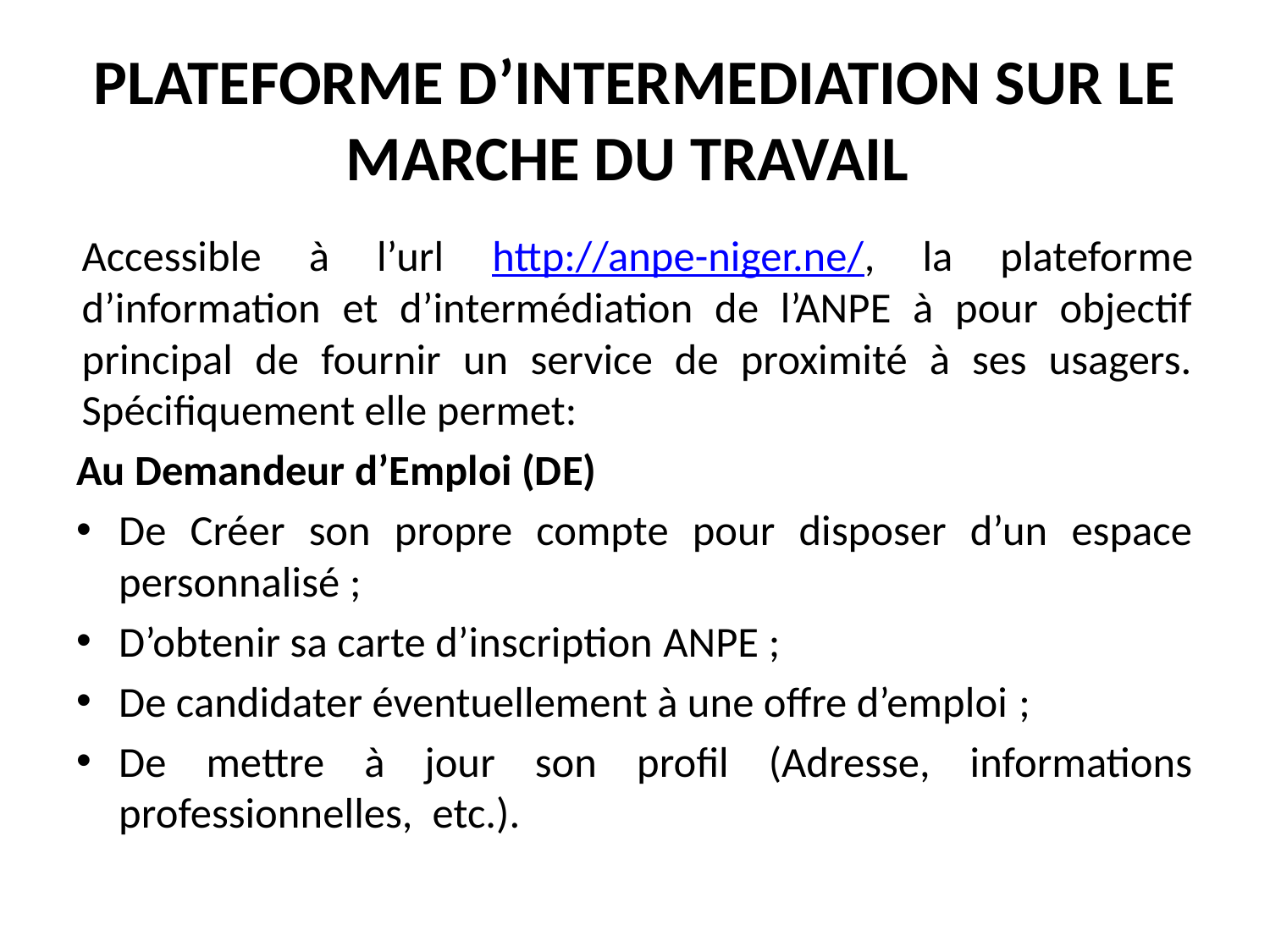

# PLATEFORME D’INTERMEDIATION SUR LE MARCHE DU TRAVAIL
Accessible à l’url http://anpe-niger.ne/, la plateforme d’information et d’intermédiation de l’ANPE à pour objectif principal de fournir un service de proximité à ses usagers. Spécifiquement elle permet:
Au Demandeur d’Emploi (DE)
De Créer son propre compte pour disposer d’un espace personnalisé ;
D’obtenir sa carte d’inscription ANPE ;
De candidater éventuellement à une offre d’emploi ;
De mettre à jour son profil (Adresse, informations professionnelles,  etc.).